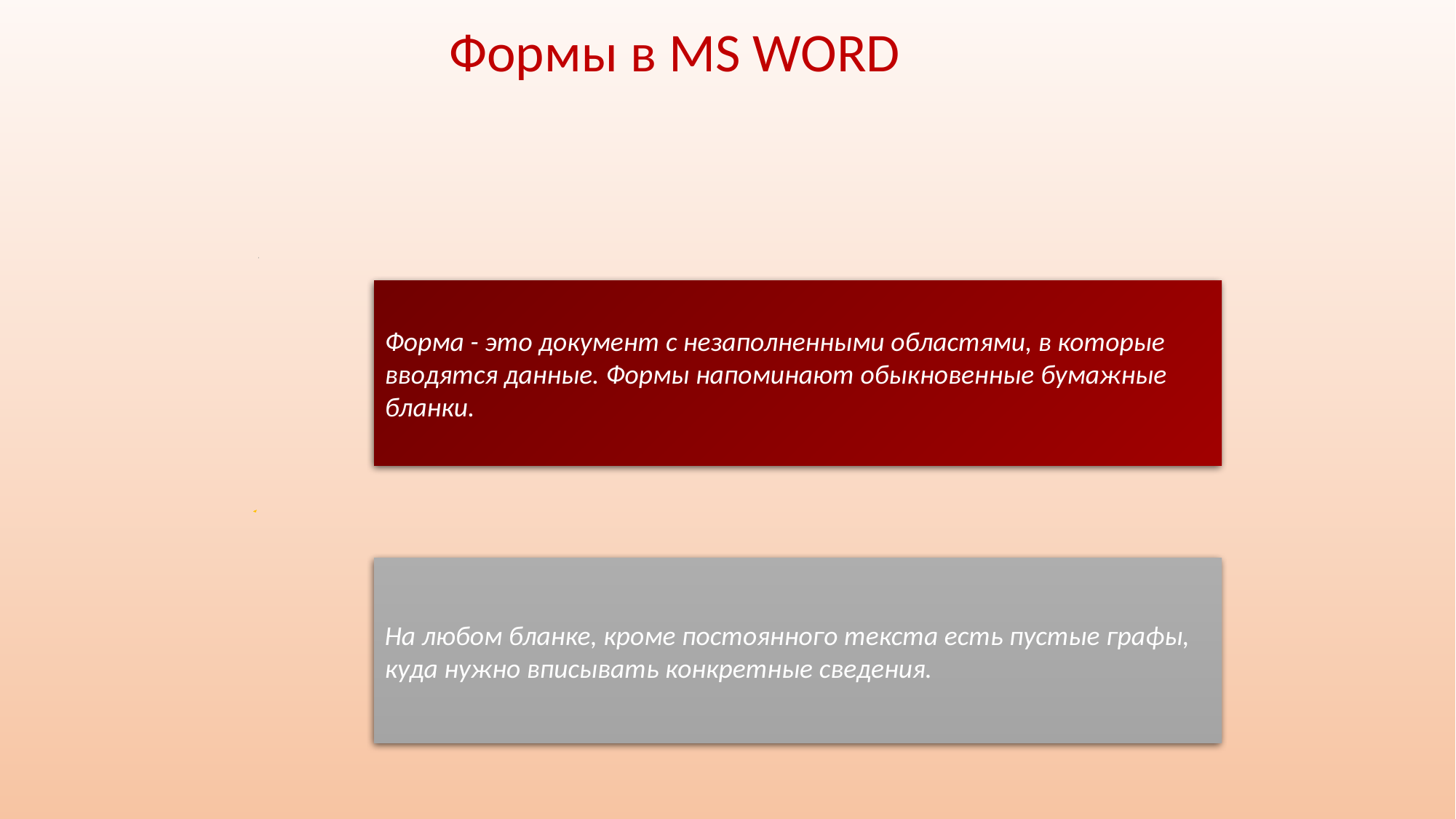

Формы в MS WORD
Форма - это документ с незаполненными областями, в которые вводятся данные. Формы напоминают обыкновенные бумажные бланки.
На любом бланке, кроме постоянного текста есть пустые графы, куда нужно вписывать конкретные сведения.